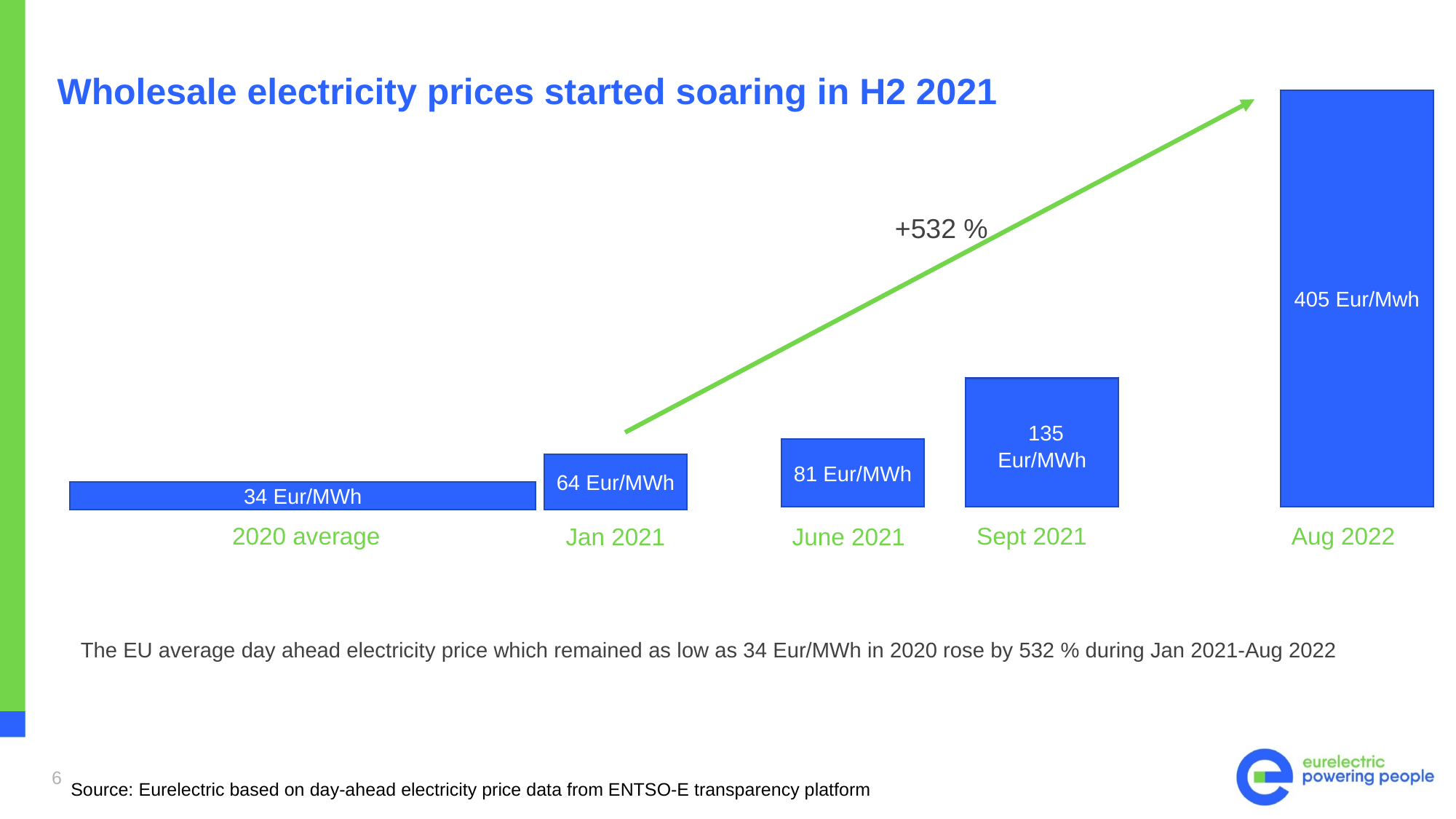

# Wholesale electricity prices started soaring in H2 2021
405 Eur/Mwh
+532 %
 135 Eur/MWh
81 Eur/MWh
64 Eur/MWh
34 Eur/MWh
2020 average
Sept 2021
Aug 2022
June 2021
Jan 2021
The EU average day ahead electricity price which remained as low as 34 Eur/MWh in 2020 rose by 532 % during Jan 2021-Aug 2022
6
Source: Eurelectric based on day-ahead electricity price data from ENTSO-E transparency platform